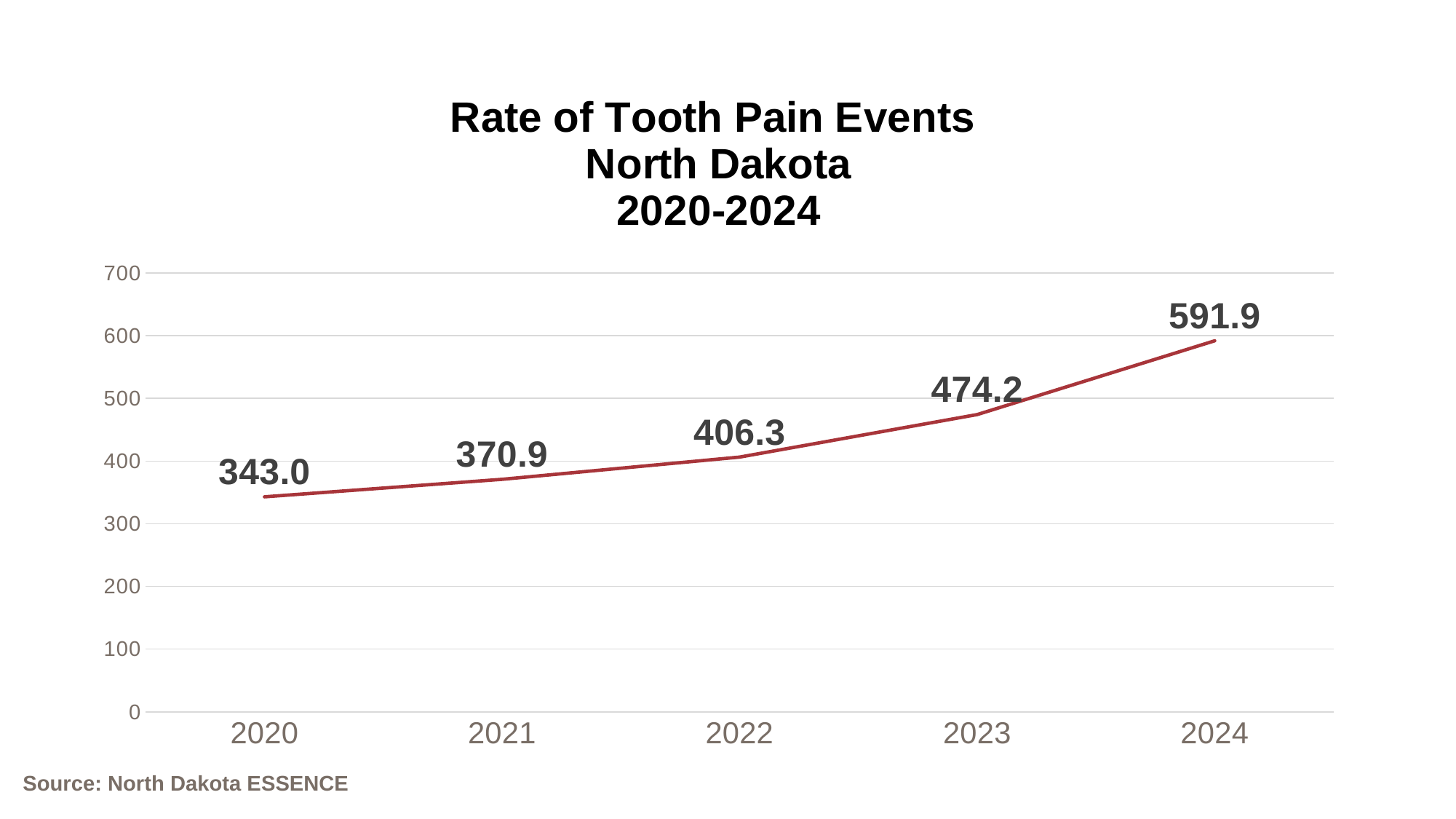

### Chart: Rate of Tooth Pain Events
North Dakota
2020-2024

| Category | Rate per 100,000 |
|---|---|
| 2020 | 342.9987103248492 |
| 2021 | 370.8635934282042 |
| 2022 | 406.33601741916937 |
| 2023 | 474.1518969902771 |
| 2024 | 591.9143124001969 |
Source: North Dakota ESSENCE